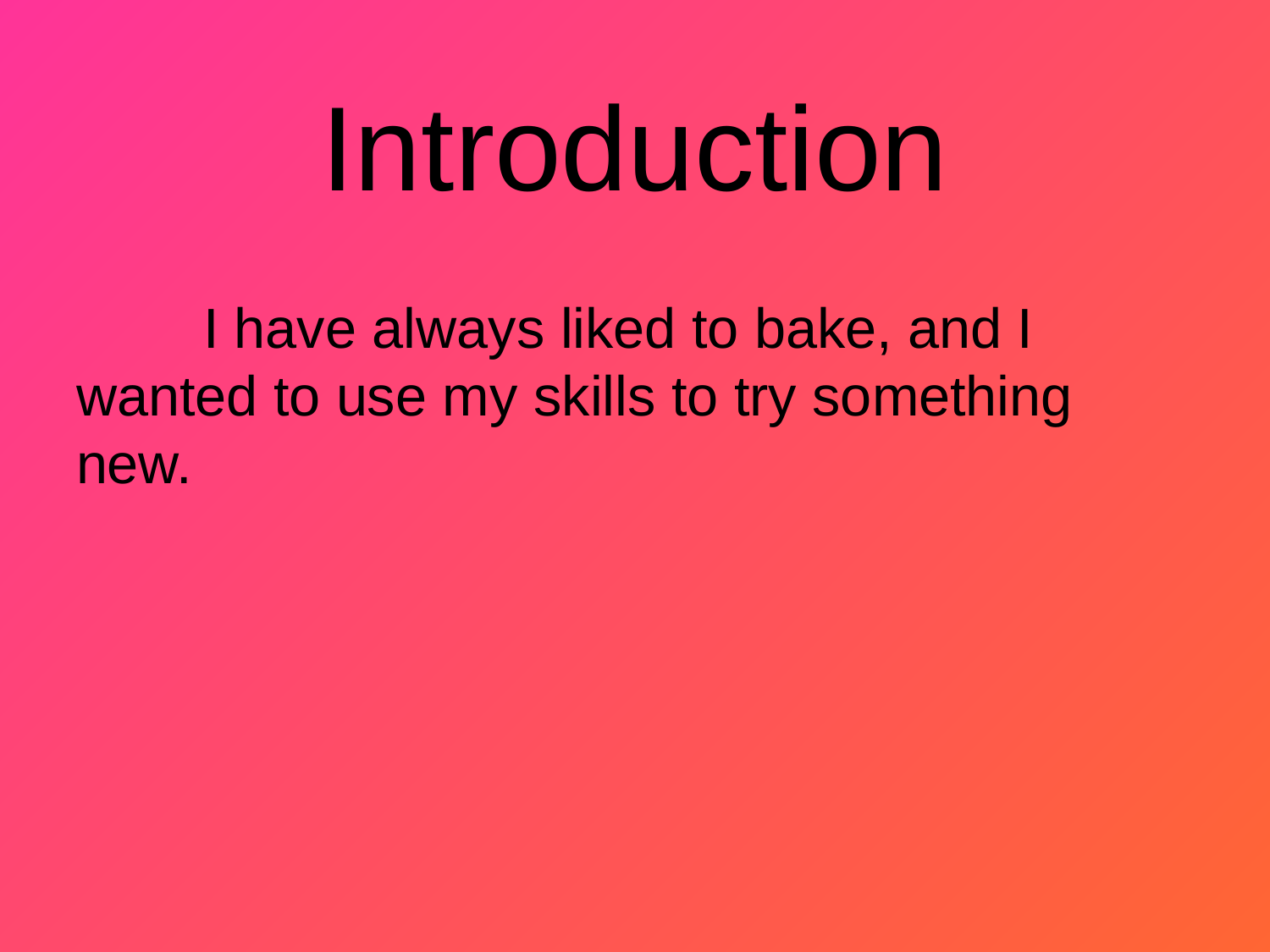

# Introduction
	I have always liked to bake, and I wanted to use my skills to try something new.